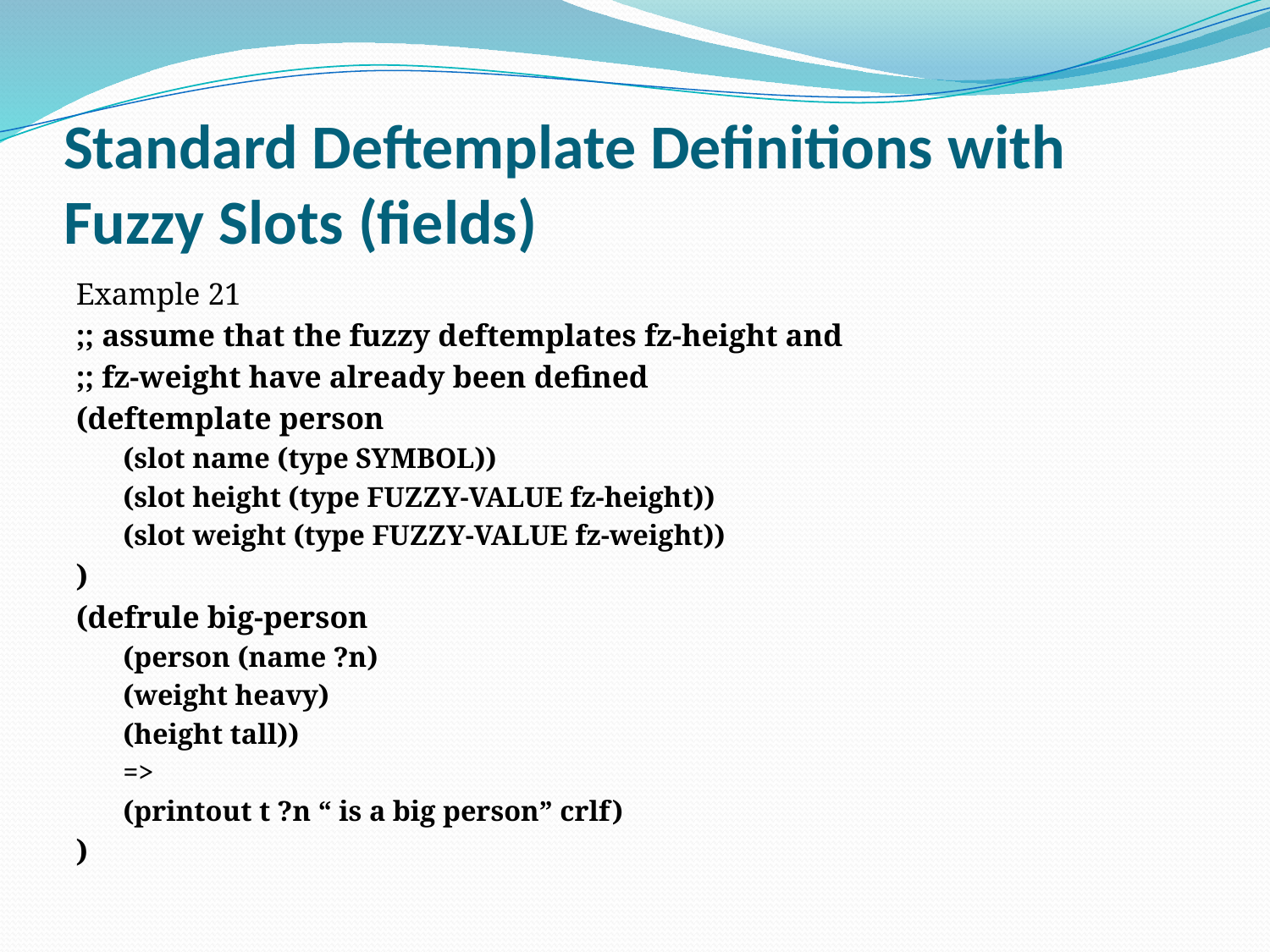

# Standard Deftemplate Definitions with Fuzzy Slots (fields)
Example 21
;; assume that the fuzzy deftemplates fz-height and
;; fz-weight have already been defined
(deftemplate person
(slot name (type SYMBOL))
(slot height (type FUZZY-VALUE fz-height))
(slot weight (type FUZZY-VALUE fz-weight))
)
(defrule big-person
(person (name ?n)
(weight heavy)
(height tall))
=>
(printout t ?n “ is a big person” crlf)
)